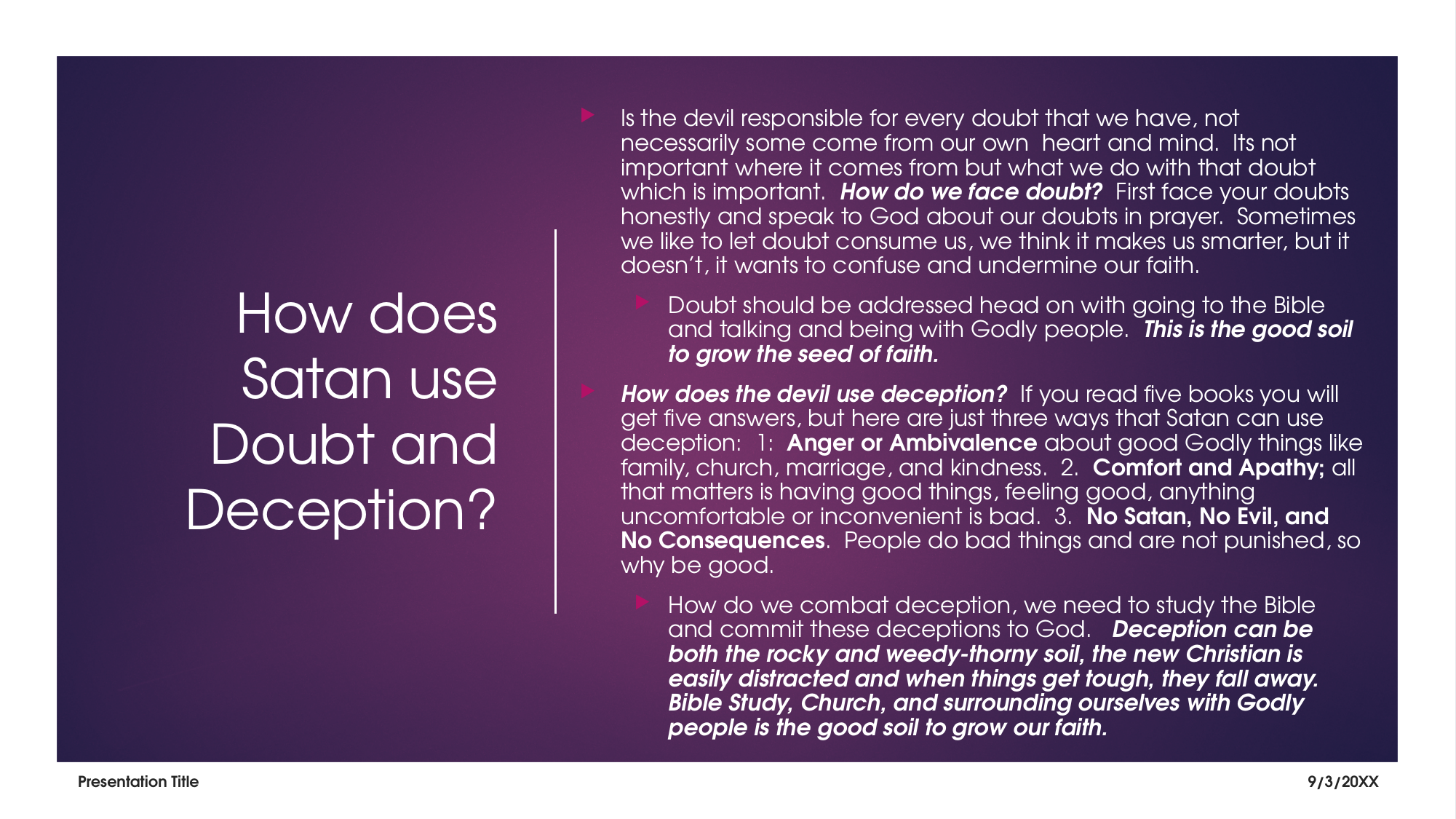

Is the devil responsible for every doubt that we have, not necessarily some come from our own  heart and mind.  Its not important where it comes from but what we do with that doubt which is important.  How do we face doubt?  First face your doubts honestly and speak to God about our doubts in prayer.  Sometimes we like to let doubt consume us, we think it makes us smarter, but it doesn’t, it wants to confuse and undermine our faith.
Doubt should be addressed head on with going to the Bible and talking and being with Godly people.  This is the good soil to grow the seed of faith.
How does the devil use deception?  If you read five books you will get five answers, but here are just three ways that Satan can use deception:  1:  Anger or Ambivalence about good Godly things like family, church, marriage, and kindness.  2.  Comfort and Apathy; all that matters is having good things, feeling good, anything uncomfortable or inconvenient is bad.  3.  No Satan, No Evil, and No Consequences.  People do bad things and are not punished, so why be good.
How do we combat deception, we need to study the Bible and commit these deceptions to God.   Deception can be both the rocky and weedy-thorny soil, the new Christian is easily distracted and when things get tough, they fall away.  Bible Study, Church, and surrounding ourselves with Godly people is the good soil to grow our faith.
# How does Satan use Doubt and Deception?
Presentation Title
9/3/20XX